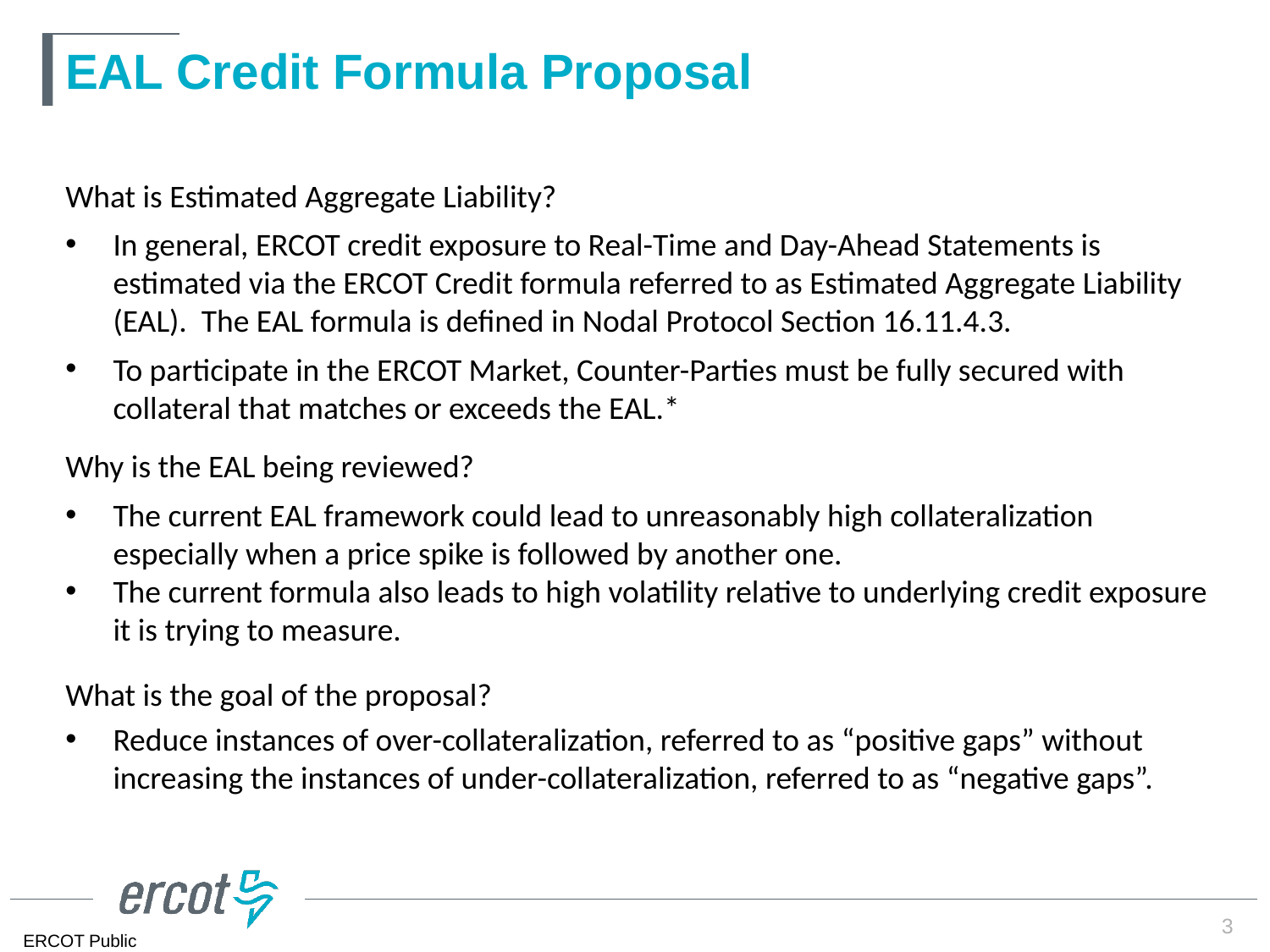

# EAL Credit Formula Proposal
What is Estimated Aggregate Liability?
In general, ERCOT credit exposure to Real-Time and Day-Ahead Statements is estimated via the ERCOT Credit formula referred to as Estimated Aggregate Liability (EAL).  The EAL formula is defined in Nodal Protocol Section 16.11.4.3.
To participate in the ERCOT Market, Counter-Parties must be fully secured with collateral that matches or exceeds the EAL.*
Why is the EAL being reviewed?
The current EAL framework could lead to unreasonably high collateralization especially when a price spike is followed by another one.
The current formula also leads to high volatility relative to underlying credit exposure it is trying to measure.
What is the goal of the proposal?
Reduce instances of over-collateralization, referred to as “positive gaps” without increasing the instances of under-collateralization, referred to as “negative gaps”.

3